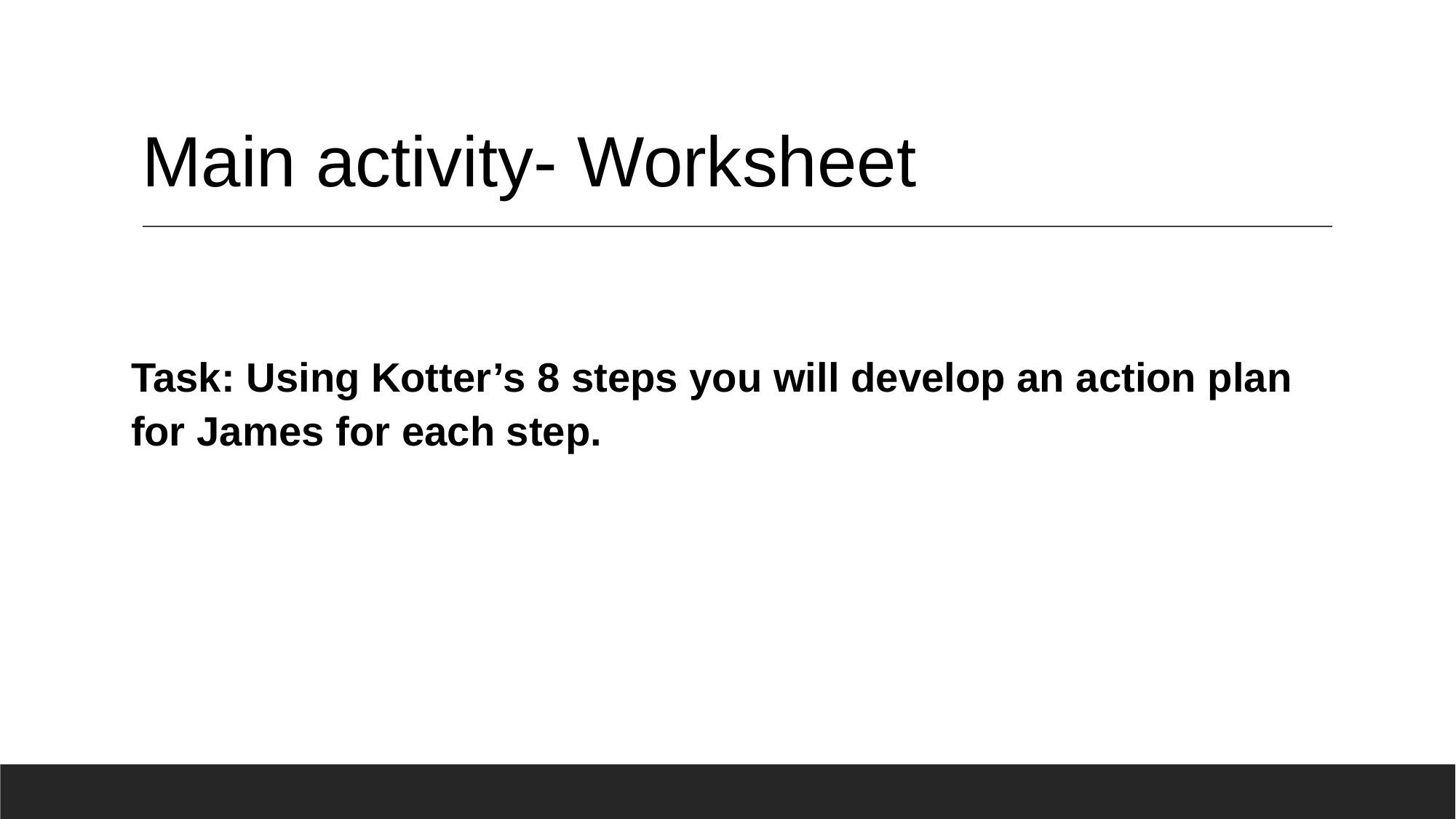

# Main activity- Worksheet
Task: Using Kotter’s 8 steps you will develop an action plan for James for each step.